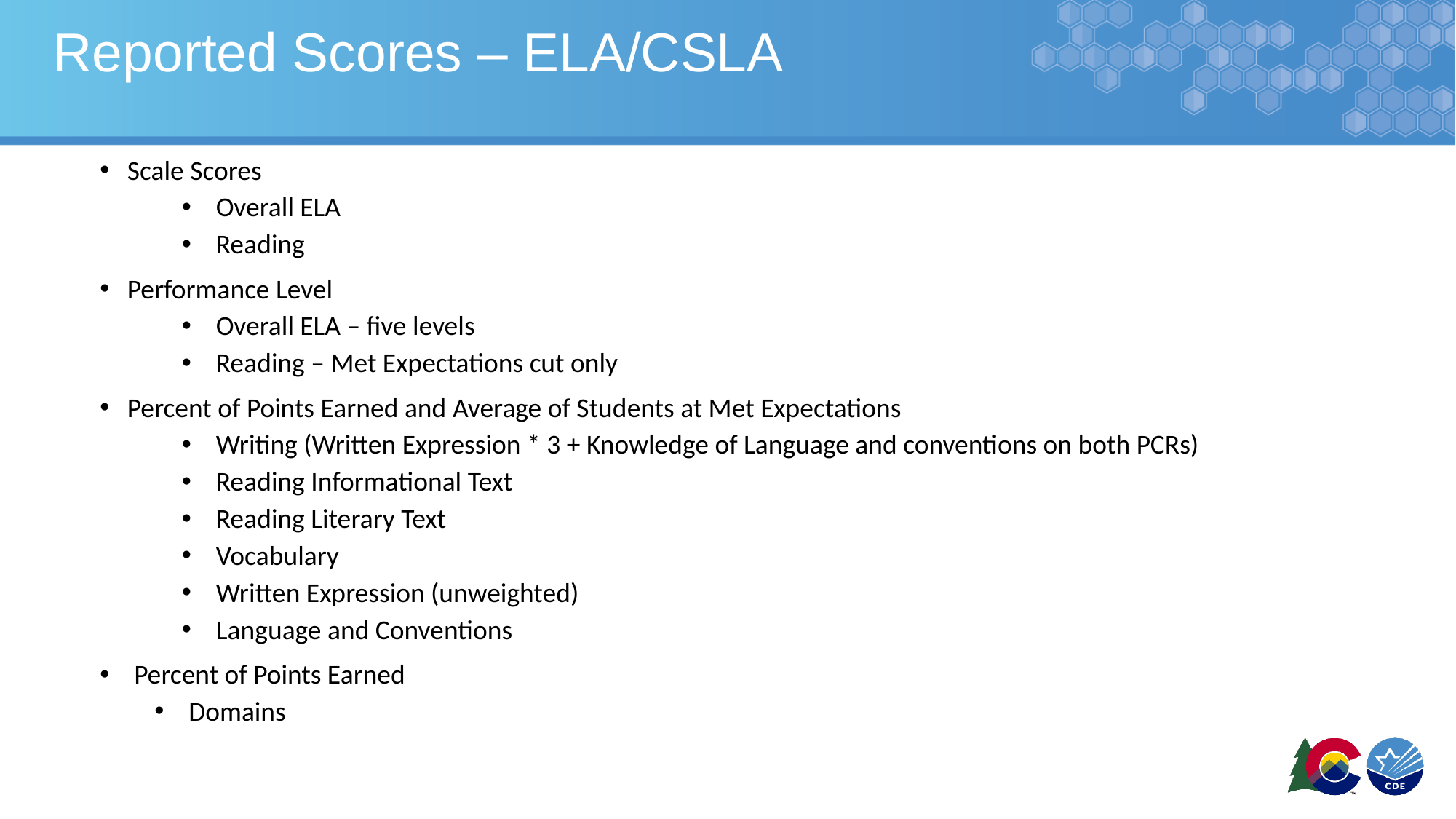

# Reported Scores – ELA/CSLA
Scale Scores
Overall ELA
Reading
Performance Level
Overall ELA – five levels
Reading – Met Expectations cut only
Percent of Points Earned and Average of Students at Met Expectations
Writing (Written Expression * 3 + Knowledge of Language and conventions on both PCRs)
Reading Informational Text
Reading Literary Text
Vocabulary
Written Expression (unweighted)
Language and Conventions
Percent of Points Earned
Domains